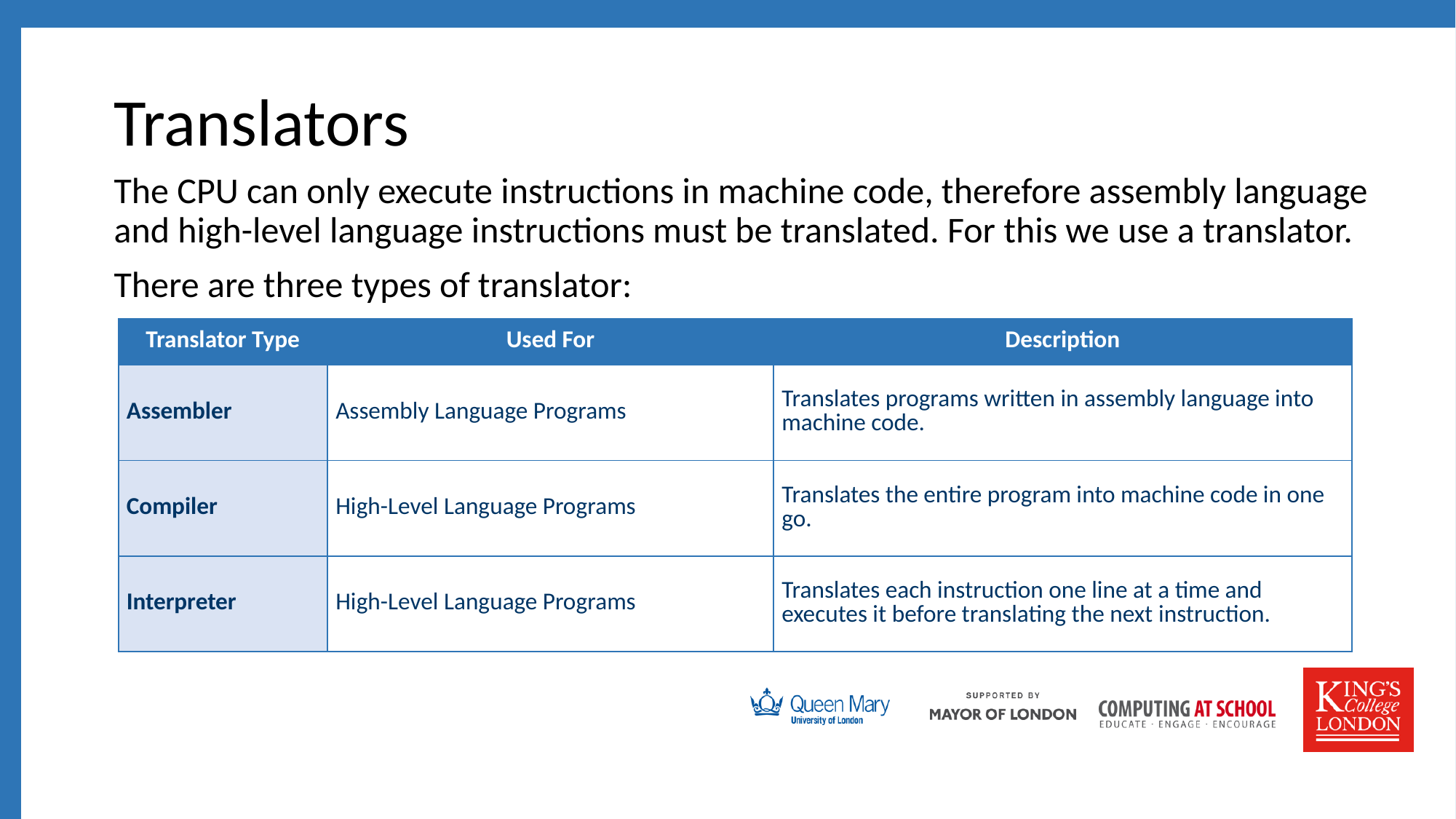

# Translators
The CPU can only execute instructions in machine code, therefore assembly language and high-level language instructions must be translated. For this we use a translator.
There are three types of translator:

| Translator Type | Used For | Description |
| --- | --- | --- |
| Assembler | Assembly Language Programs | Translates programs written in assembly language into machine code. |
| Compiler | High-Level Language Programs | Translates the entire program into machine code in one go. |
| Interpreter | High-Level Language Programs | Translates each instruction one line at a time and executes it before translating the next instruction. |